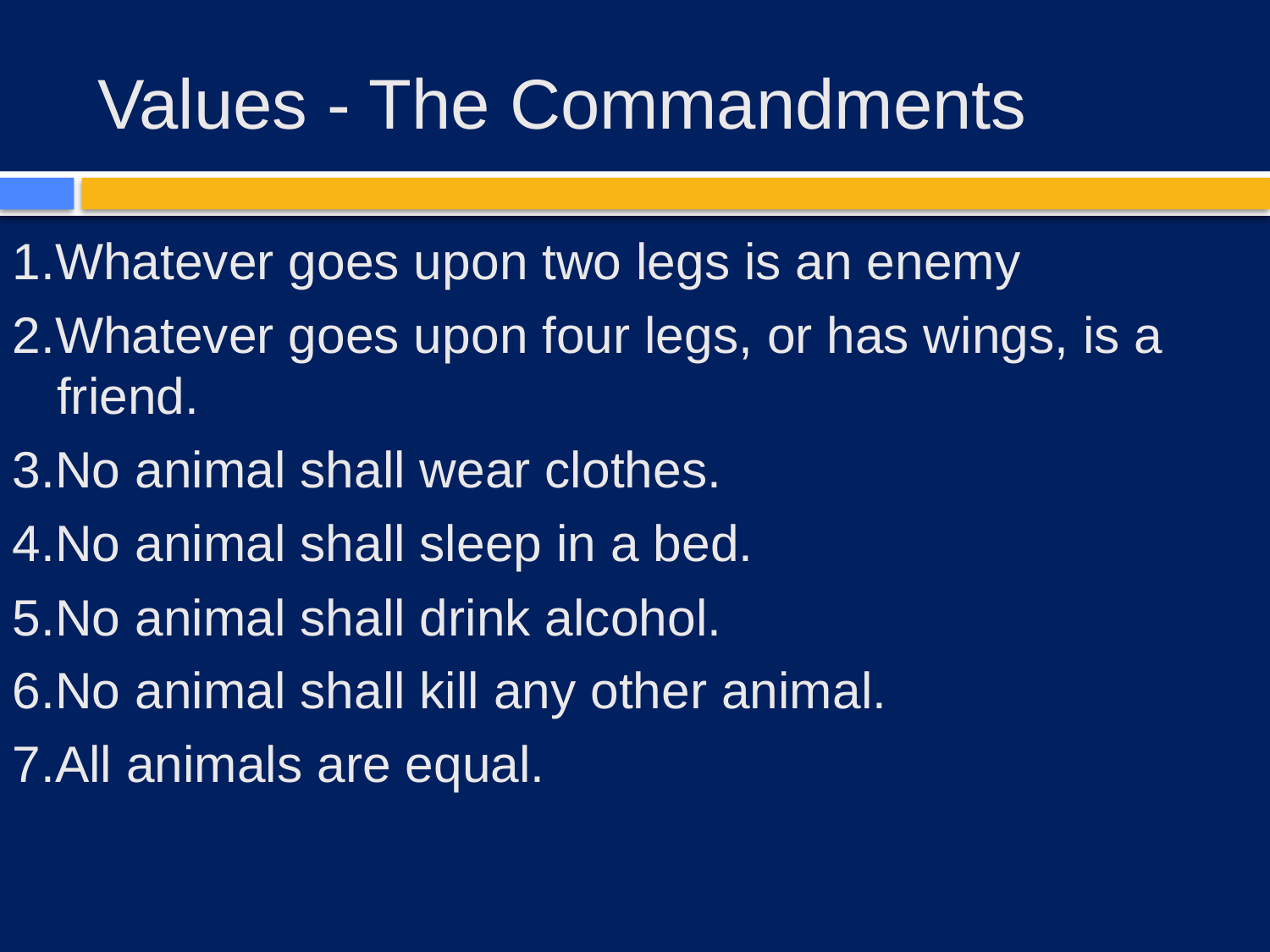

# Values - The Commandments
1.Whatever goes upon two legs is an enemy
2.Whatever goes upon four legs, or has wings, is a friend.
3.No animal shall wear clothes.
4.No animal shall sleep in a bed.
5.No animal shall drink alcohol.
6.No animal shall kill any other animal.
7.All animals are equal.